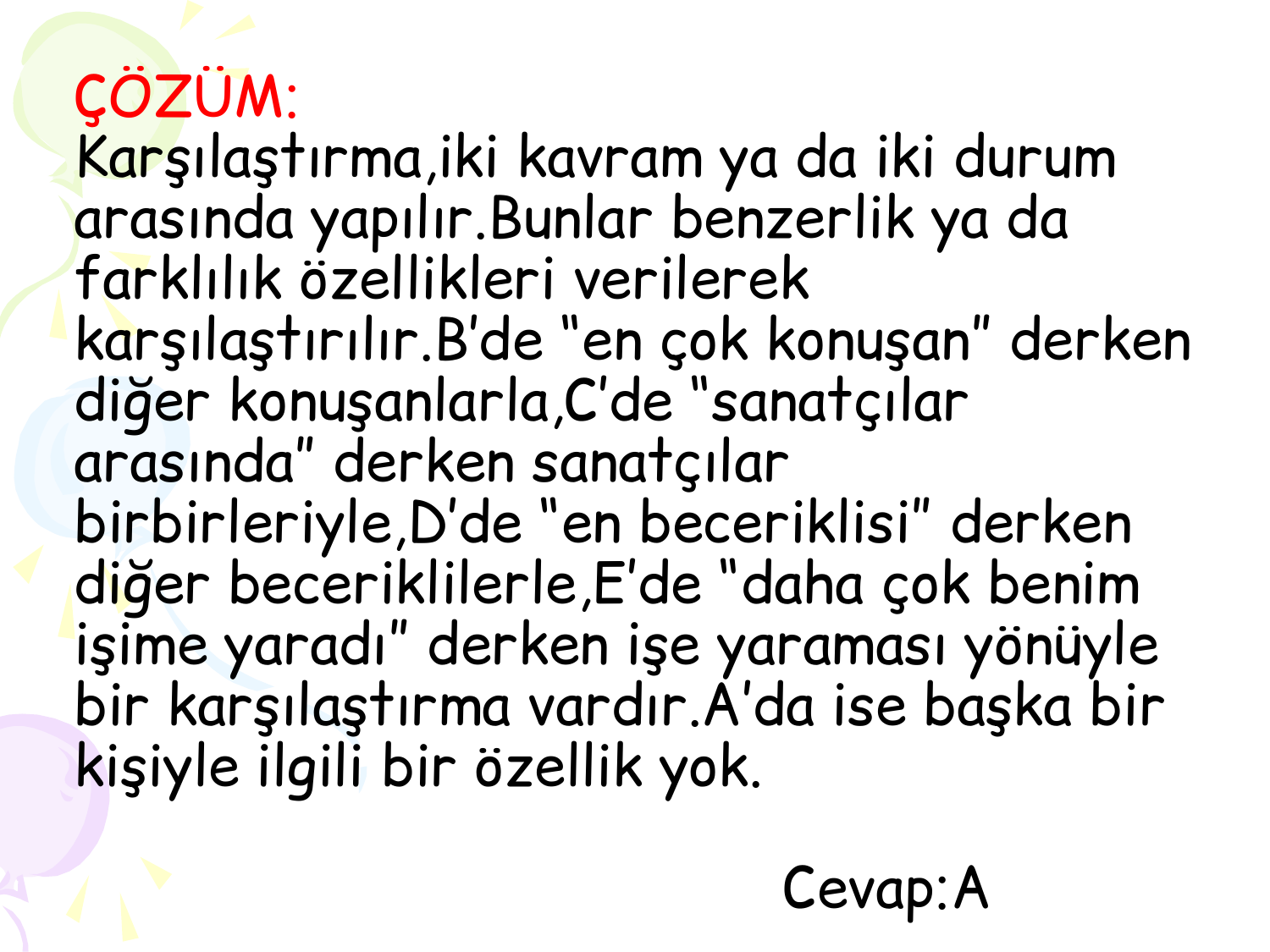

# ÇÖZÜM: Karşılaştırma,iki kavram ya da iki durum arasında yapılır.Bunlar benzerlik ya da farklılık özellikleri verilerek karşılaştırılır.B’de “en çok konuşan” derken diğer konuşanlarla,C’de “sanatçılar arasında” derken sanatçılar birbirleriyle,D’de “en beceriklisi” derken diğer beceriklilerle,E’de “daha çok benim işime yaradı” derken işe yaraması yönüyle bir karşılaştırma vardır.A’da ise başka bir kişiyle ilgili bir özellik yok. Cevap:A